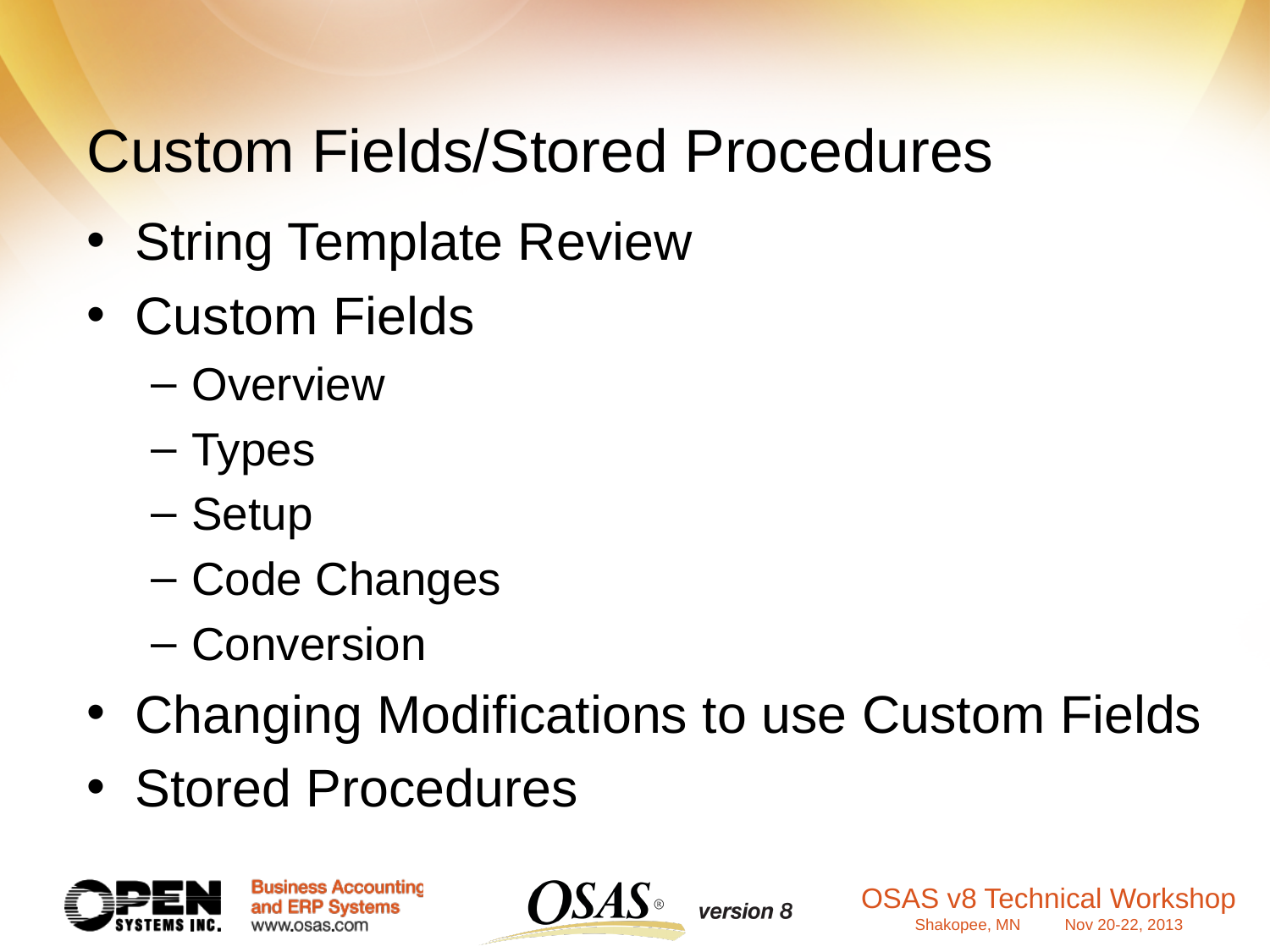

# Custom Fields/Stored Procedures
String Template Review
Custom Fields
Overview
Types
Setup
Code Changes
Conversion
Changing Modifications to use Custom Fields
Stored Procedures